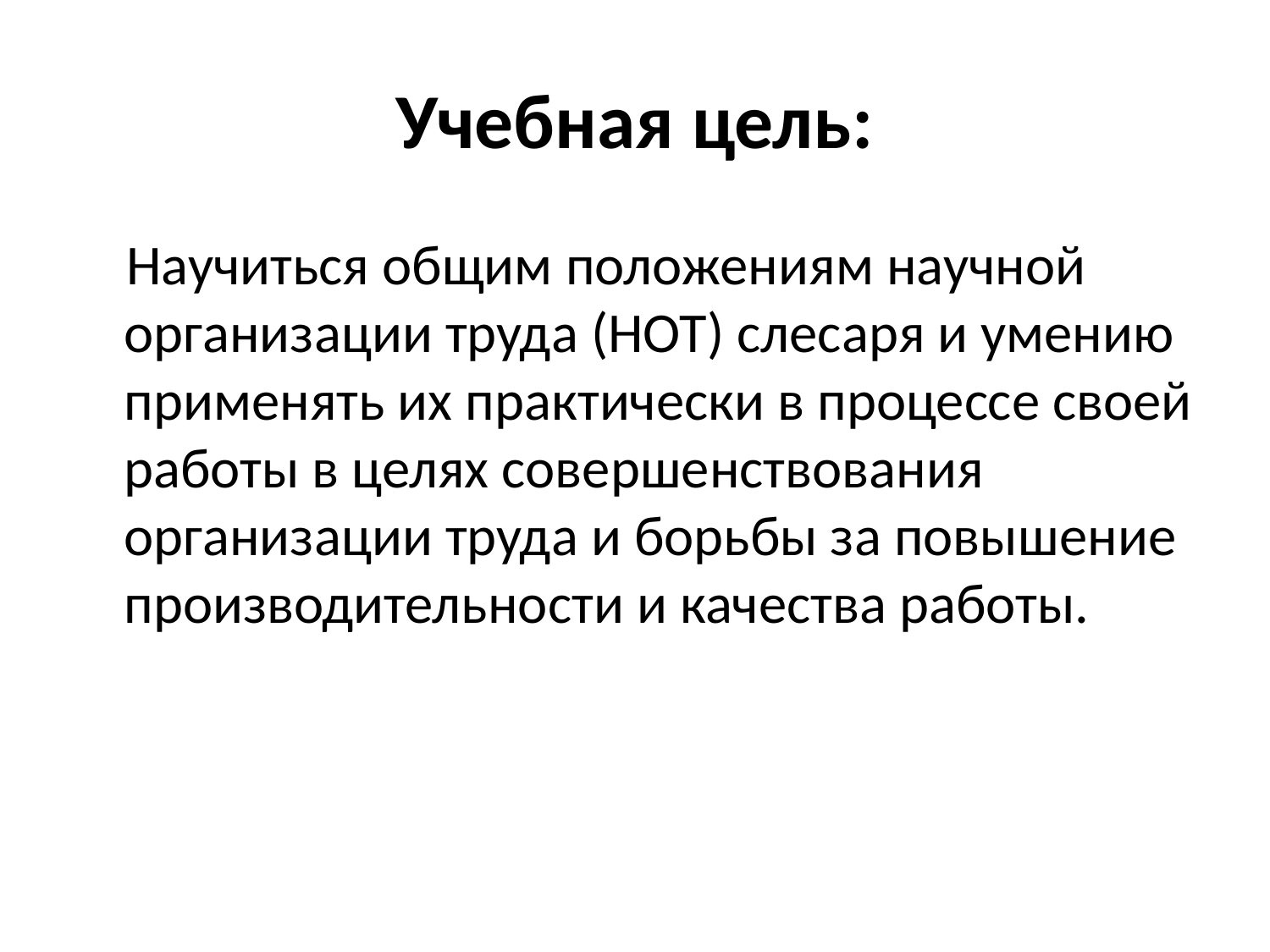

# Учебная цель:
Научиться общим положениям научной организации труда (НОТ) слесаря и умению применять их практически в процессе своей работы в целях совершенствования организации труда и борьбы за повышение производительности и качества работы.